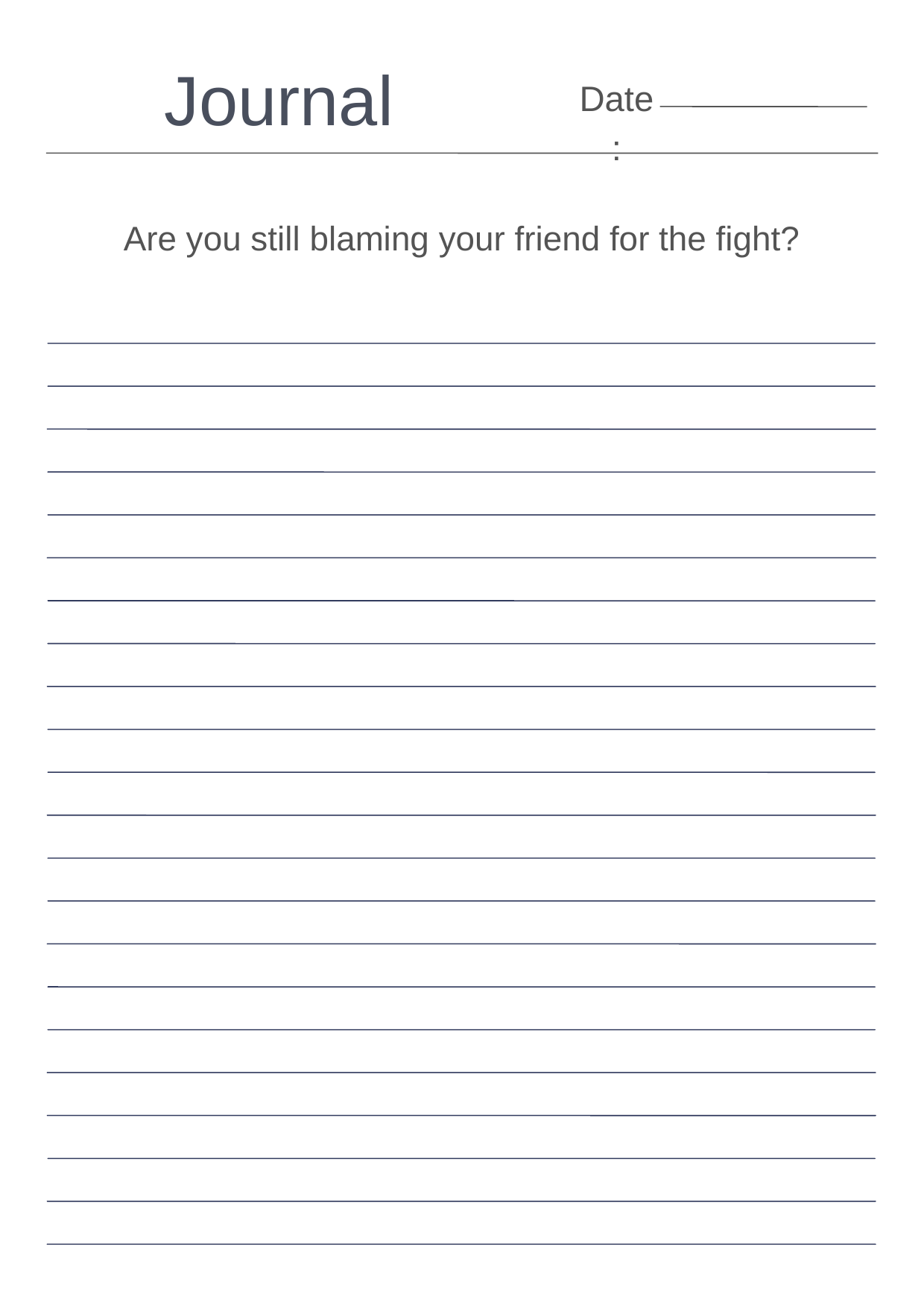

Journal
Date:

Are you still blaming your friend for the fight?